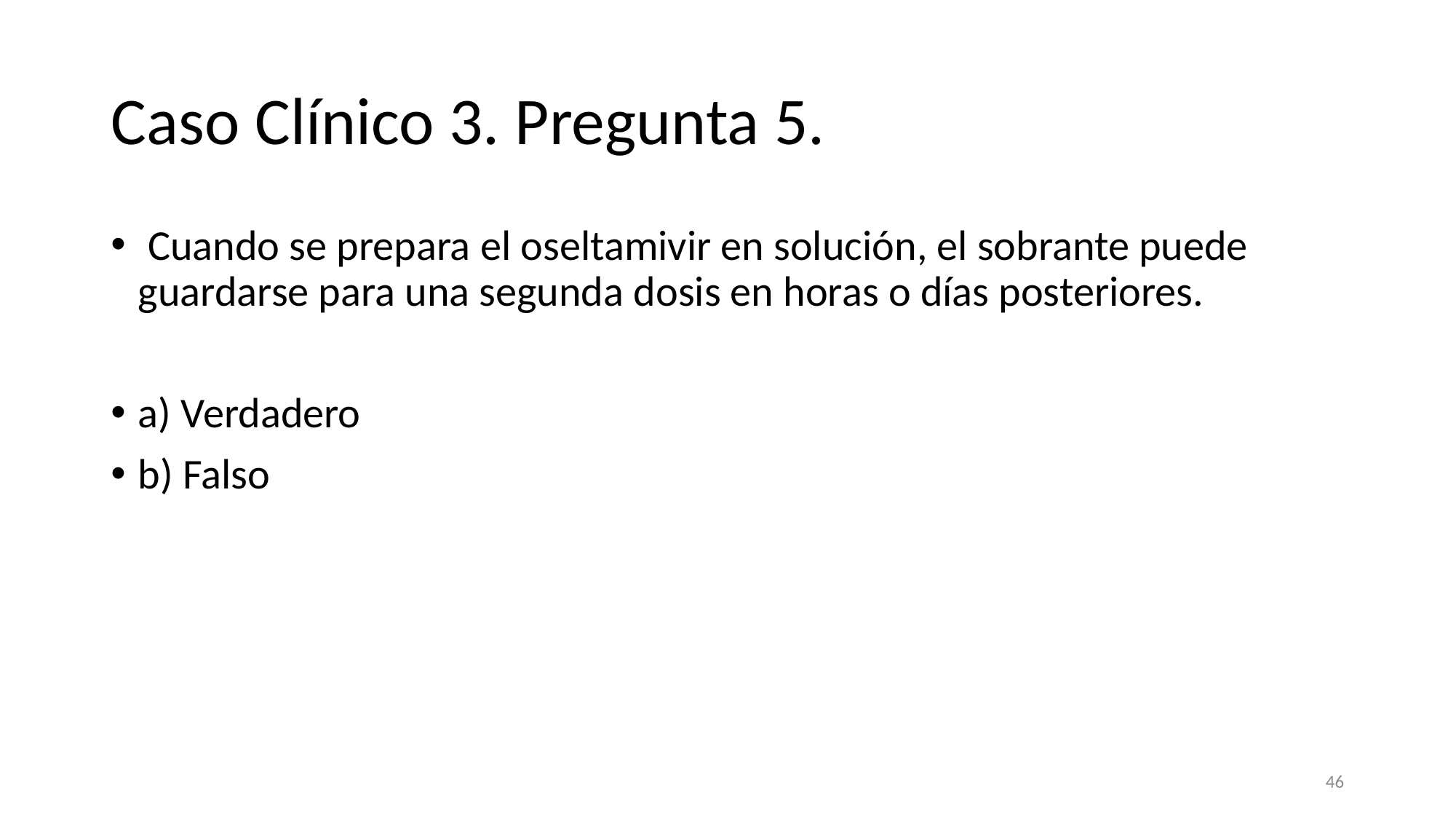

# Caso Clínico 3. Pregunta 5.
 Cuando se prepara el oseltamivir en solución, el sobrante puede guardarse para una segunda dosis en horas o días posteriores.

a) Verdadero
b) Falso
46